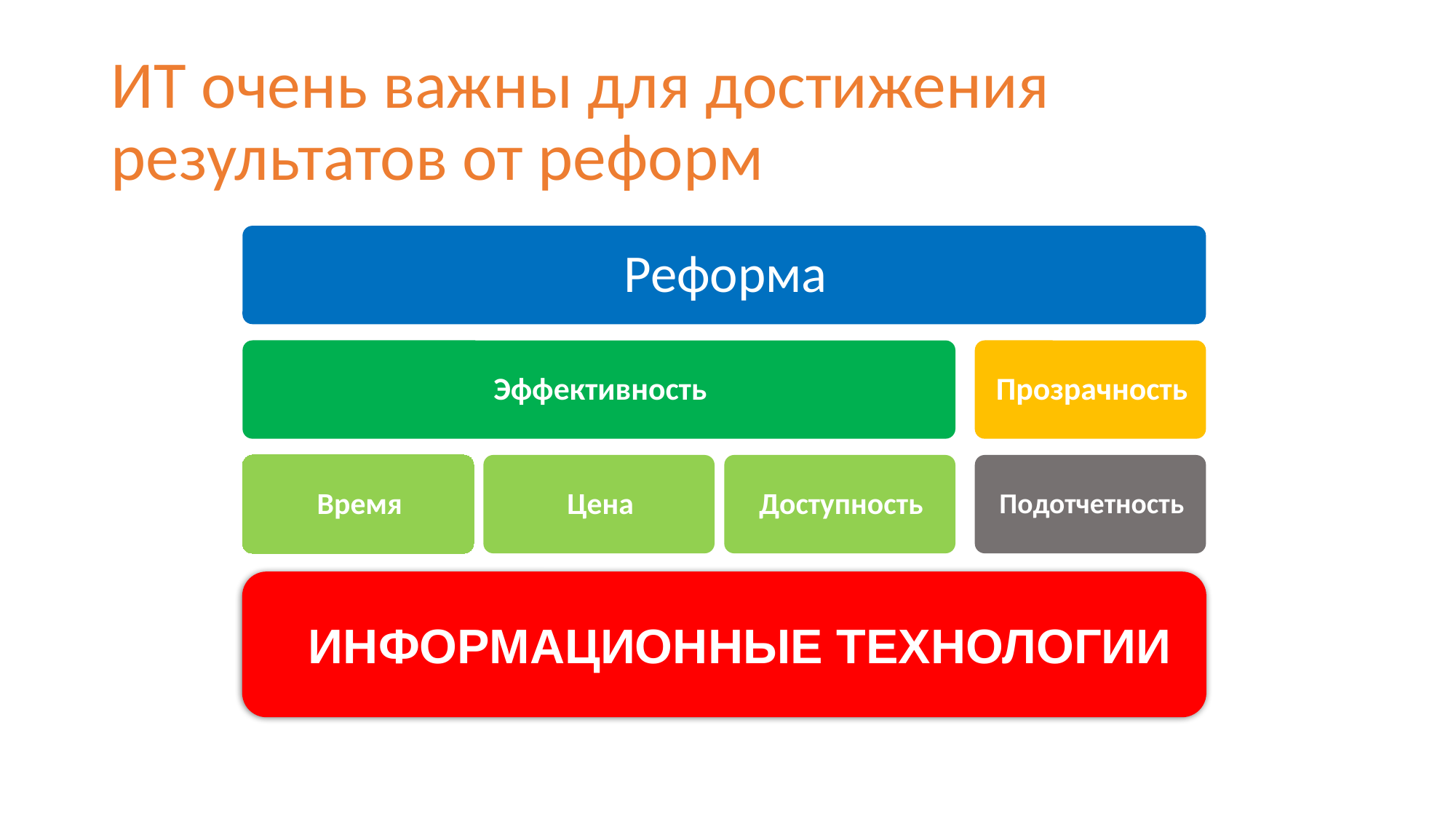

# ИТ очень важны для достижения результатов от реформ
In Georgia, reforms were taking place actively since 2004.  Main attention was paid to  business process optimization and transparency in organization processes.
Реформа
Эффективность
Время
Цена
Доступность
Прозрачность
Подотчетность
ИНФОРМАЦИОННЫЕ ТЕХНОЛОГИИ